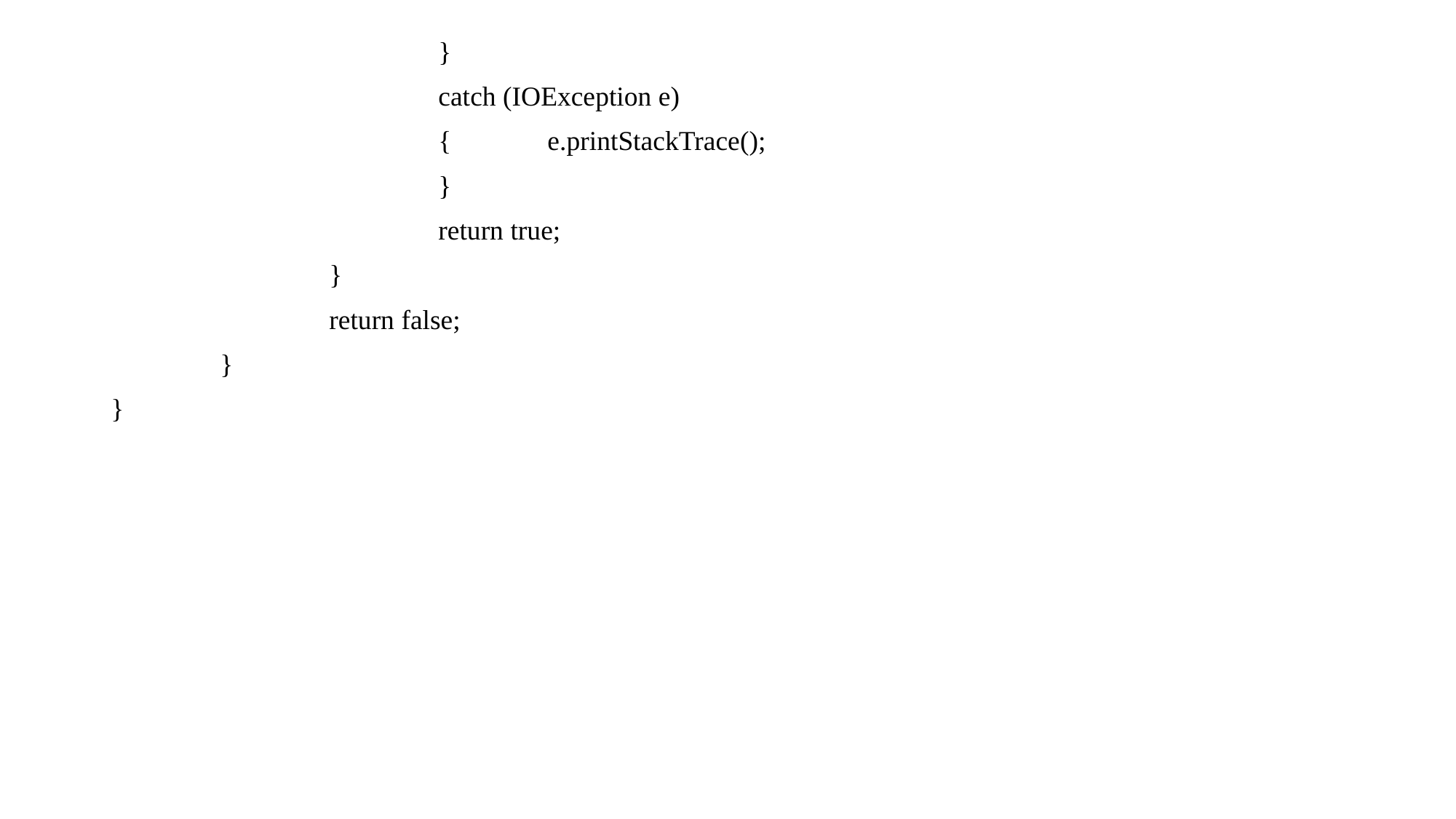

}
			catch (IOException e)
			{	e.printStackTrace();
			}
			return true;
		}
		return false;
	}
}